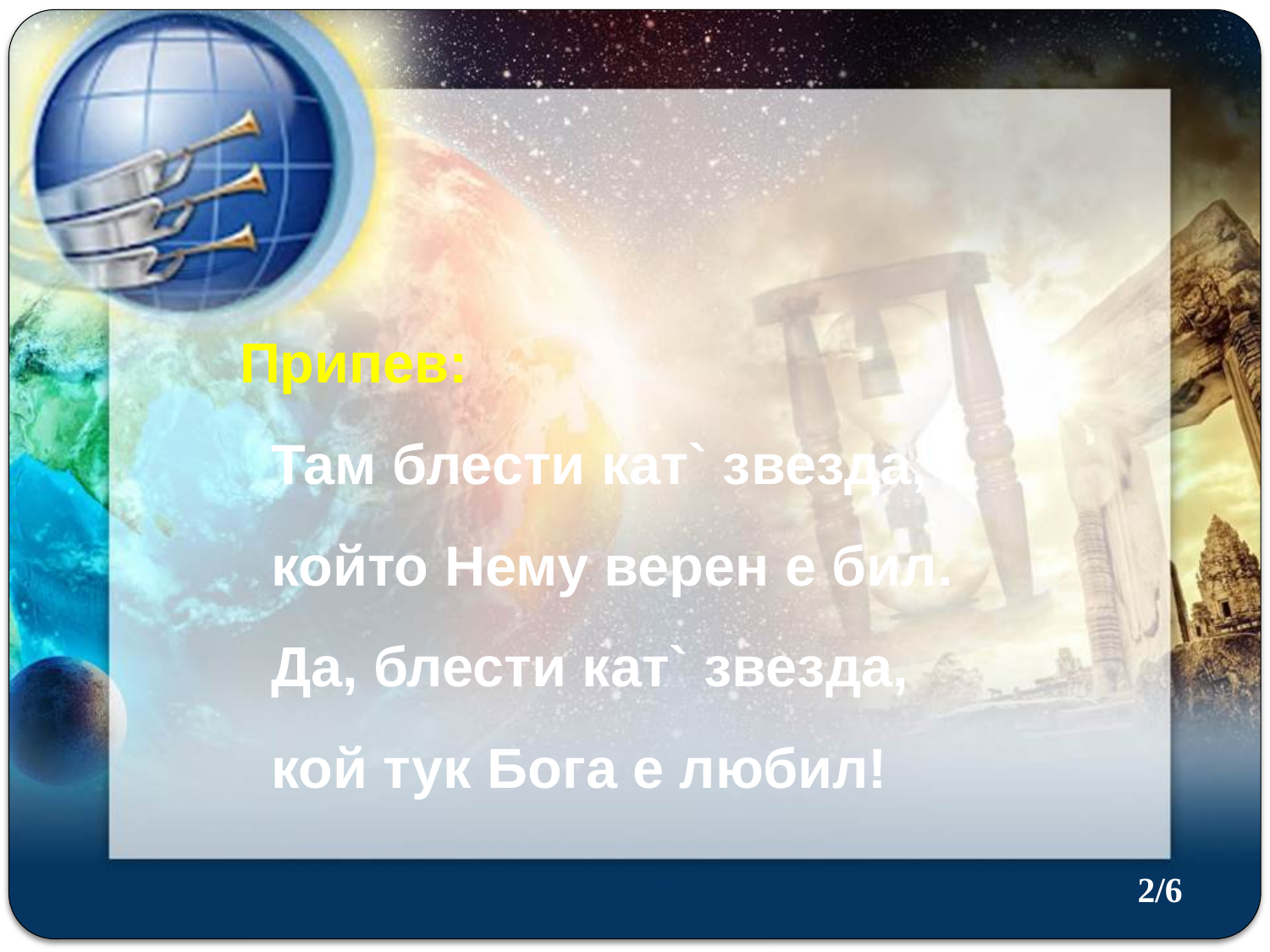

Припев:
  Там блести кат` звезда,
  който Нему верен е бил.
  Да, блести кат` звезда,
  кой тук Бога е любил!
2/6